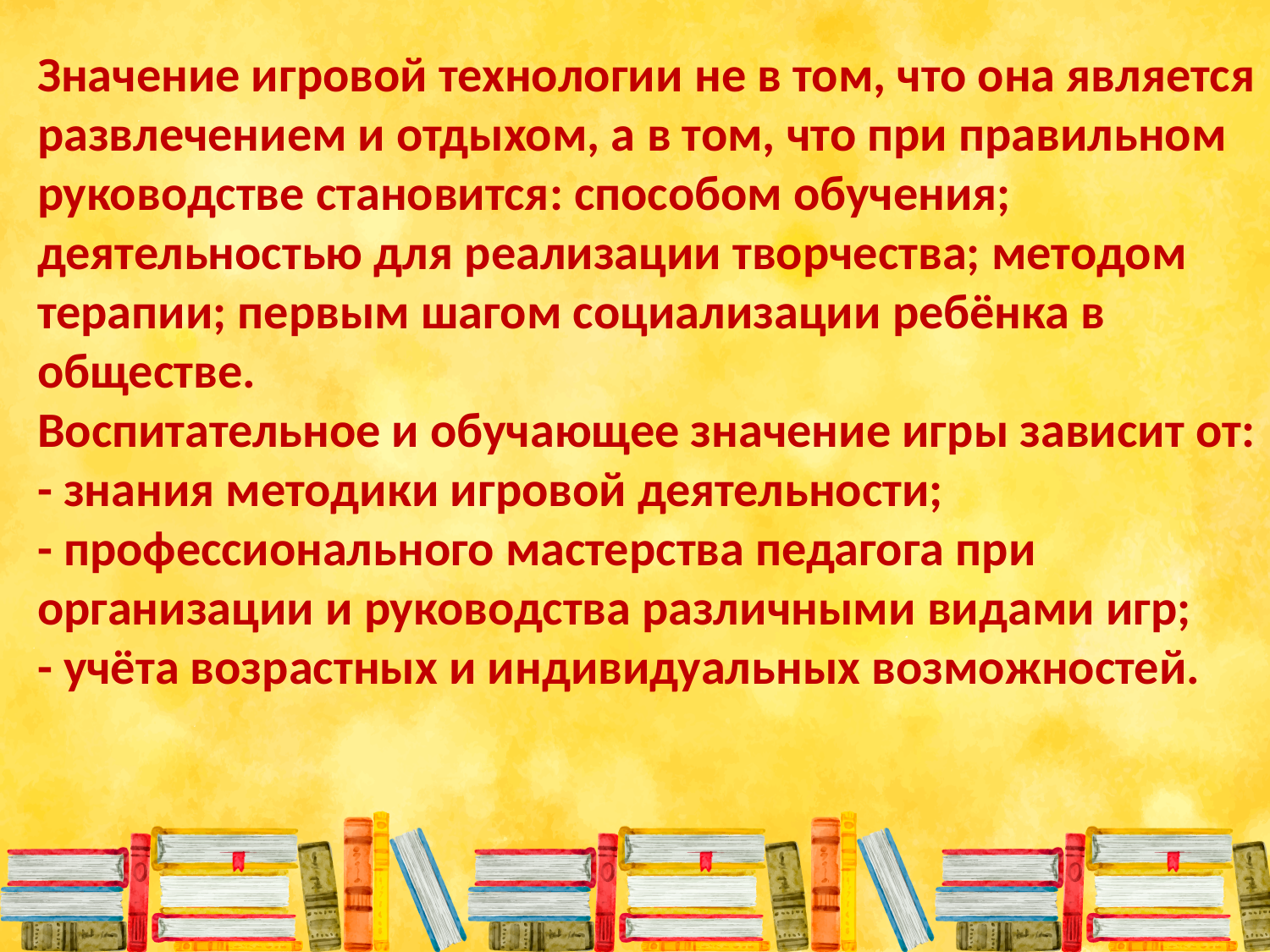

Значение игровой технологии не в том, что она является развлечением и отдыхом, а в том, что при правильном руководстве становится: способом обучения; деятельностью для реализации творчества; методом терапии; первым шагом социализации ребёнка в обществе.
Воспитательное и обучающее значение игры зависит от:
- знания методики игровой деятельности;
- профессионального мастерства педагога при организации и руководства различными видами игр;
- учёта возрастных и индивидуальных возможностей.